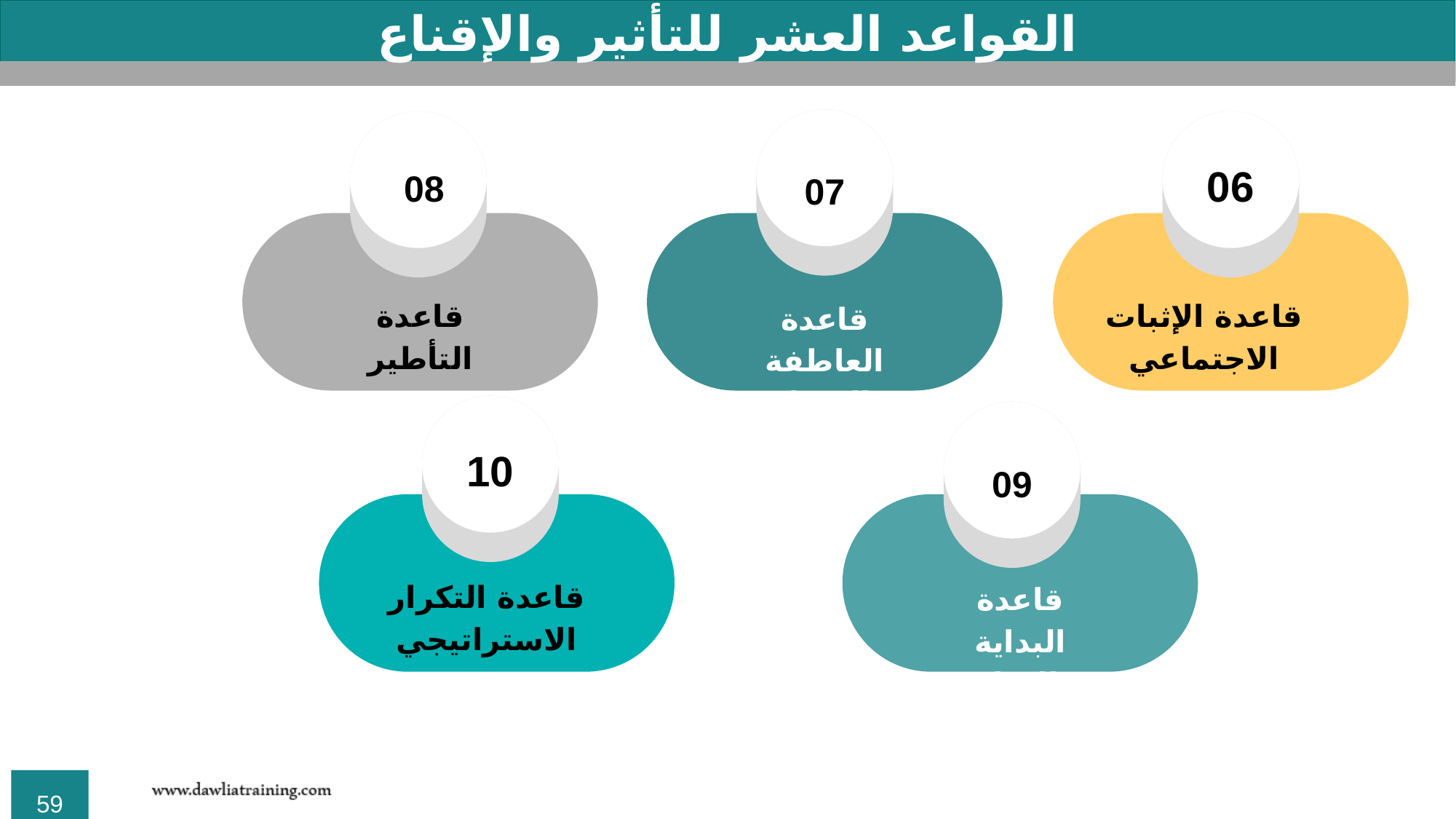

القواعد العشر للتأثير والإقناع

06
08
07
قاعدة التأطير
قاعدة الإثبات الاجتماعي
قاعدة العاطفة والمنطق

10
09
قاعدة التكرار الاستراتيجي
قاعدة البداية والنهاية